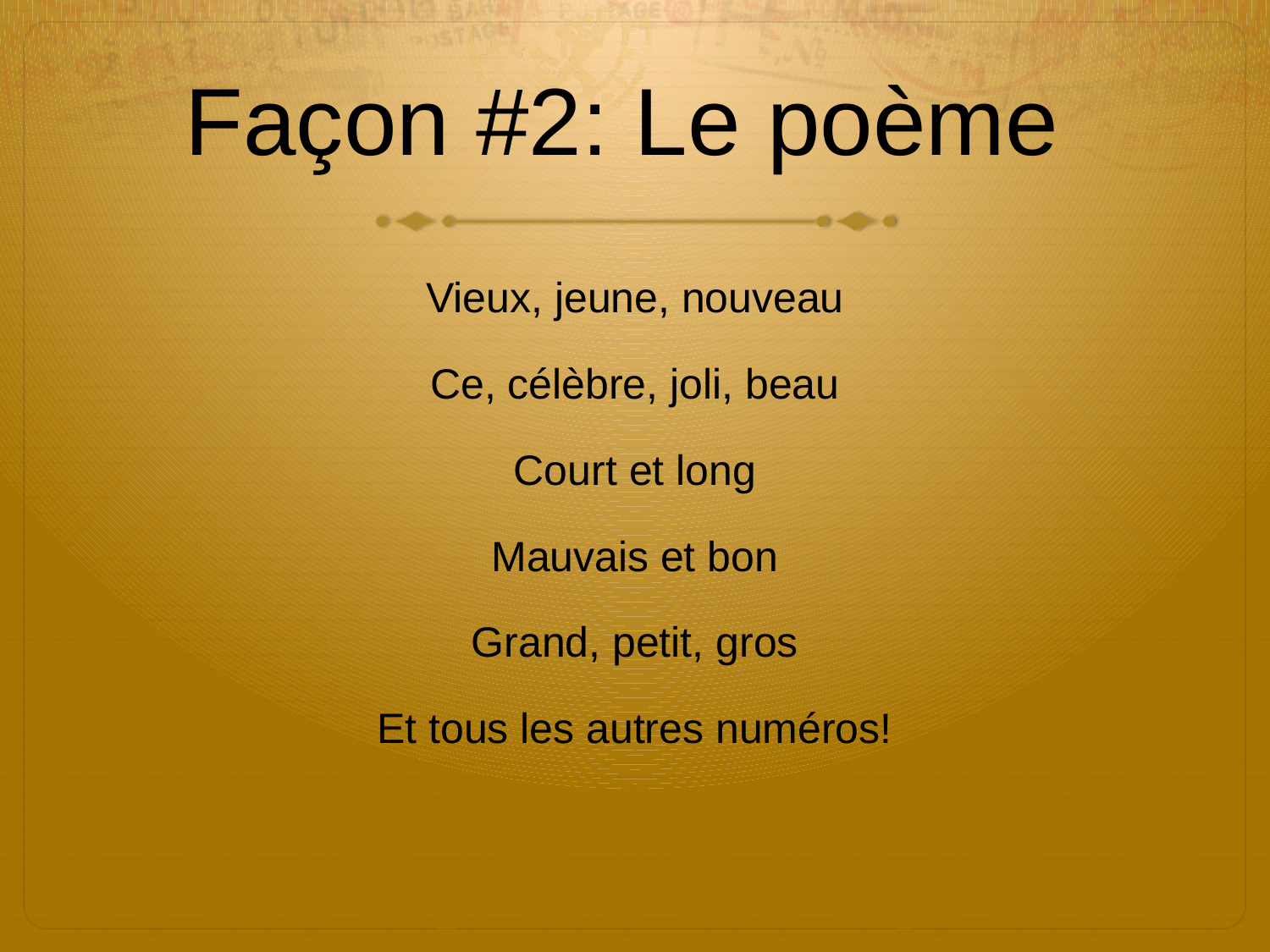

# Façon #2: Le poème
Vieux, jeune, nouveau
Ce, célèbre, joli, beau
Court et long
Mauvais et bon
Grand, petit, gros
Et tous les autres numéros!